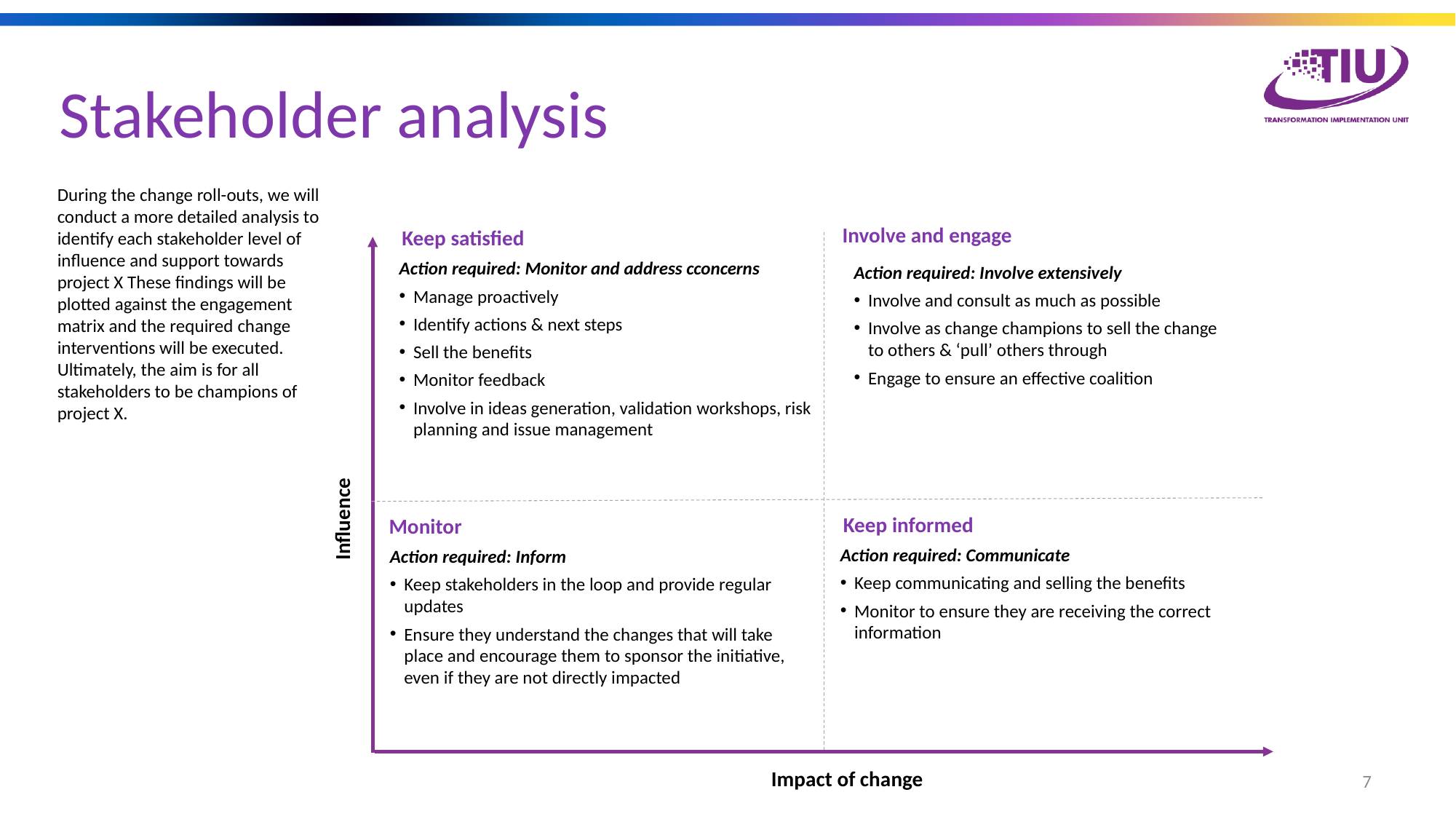

# Stakeholder analysis
During the change roll-outs, we will conduct a more detailed analysis to identify each stakeholder level of influence and support towards project X These findings will be plotted against the engagement matrix and the required change interventions will be executed. Ultimately, the aim is for all stakeholders to be champions of project X.
Involve and engage
Keep satisfied
Action required: Monitor and address cconcerns
Manage proactively
Identify actions & next steps
Sell the benefits
Monitor feedback
Involve in ideas generation, validation workshops, risk planning and issue management

Action required: Involve extensively
Involve and consult as much as possible
Involve as change champions to sell the change to others & ‘pull’ others through
Engage to ensure an effective coalition

Influence

Action required: Communicate
Keep communicating and selling the benefits
Monitor to ensure they are receiving the correct information
Keep informed
Monitor
Action required: Inform
Keep stakeholders in the loop and provide regular updates
Ensure they understand the changes that will take place and encourage them to sponsor the initiative, even if they are not directly impacted
Impact of change
7